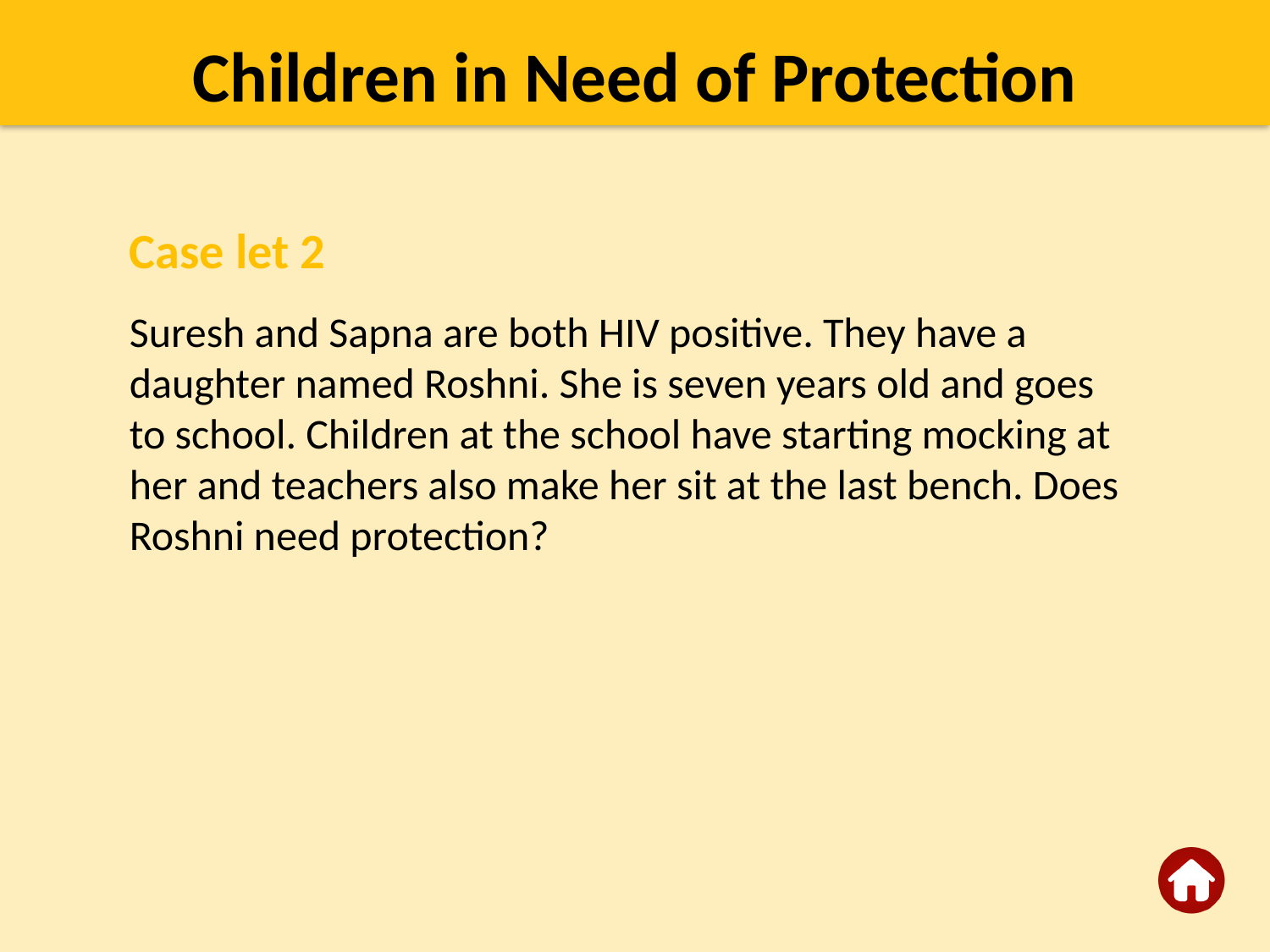

Children in Need of Protection
Case let 2
Suresh and Sapna are both HIV positive. They have a daughter named Roshni. She is seven years old and goes to school. Children at the school have starting mocking at her and teachers also make her sit at the last bench. Does Roshni need protection?